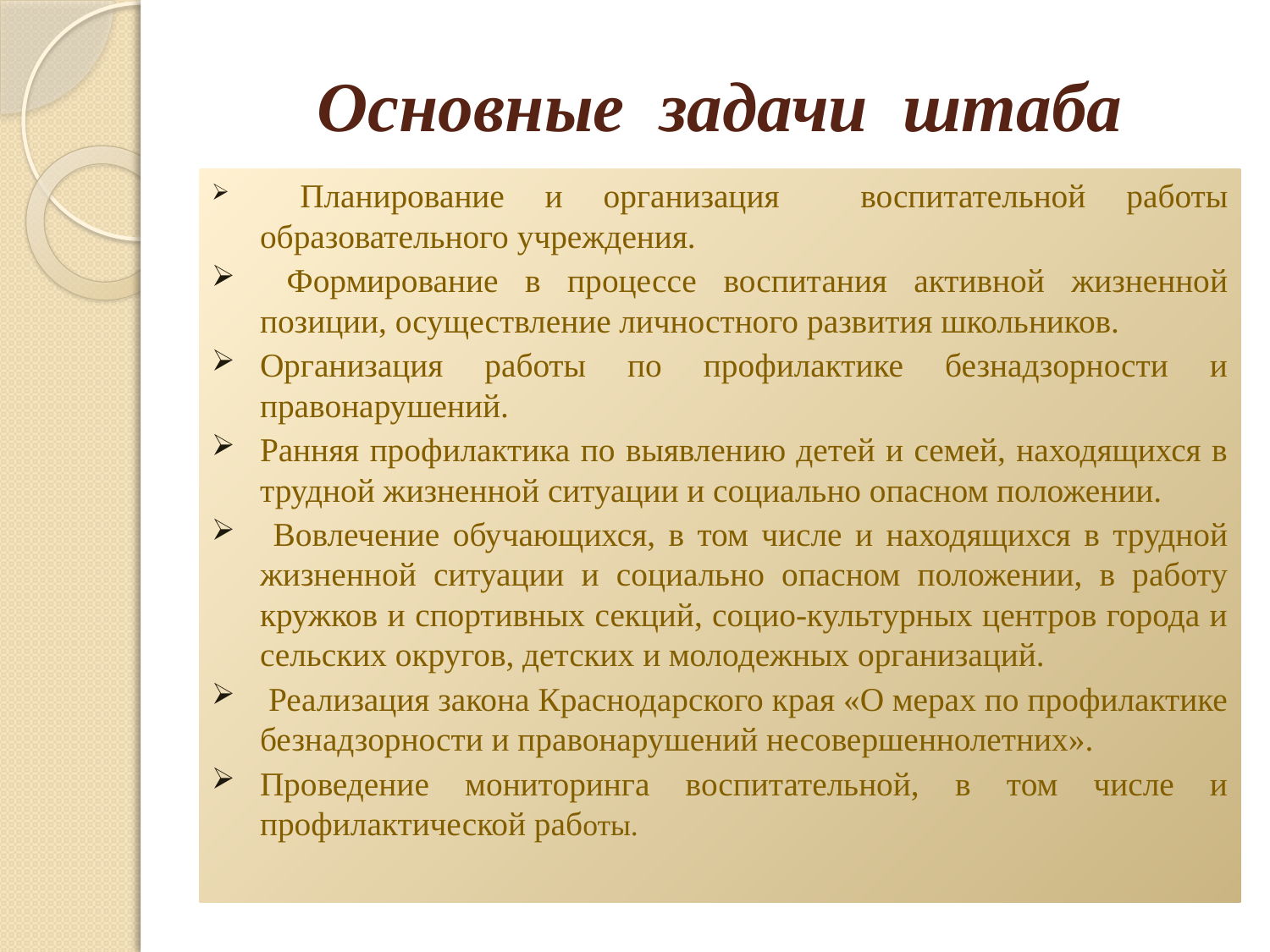

# Основные  задачи  штаба
 Планирование и организация  воспитательной работы образовательного учреждения.
 Формирование в процессе воспитания активной жизненной позиции, осуществление личностного развития школьников.
Организация работы по профилактике безнадзорности и правонарушений.
Ранняя профилактика по выявлению детей и семей, находящихся в трудной жизненной ситуации и социально опасном положении.
 Вовлечение обучающихся, в том числе и находящихся в трудной жизненной ситуации и социально опасном положении, в работу кружков и спортивных секций, социо-культурных центров города и сельских округов, детских и молодежных организаций.
 Реализация закона Краснодарского края «О мерах по профилактике безнадзорности и правонарушений несовершеннолетних».
Проведение мониторинга воспитательной, в том числе и профилактической работы.